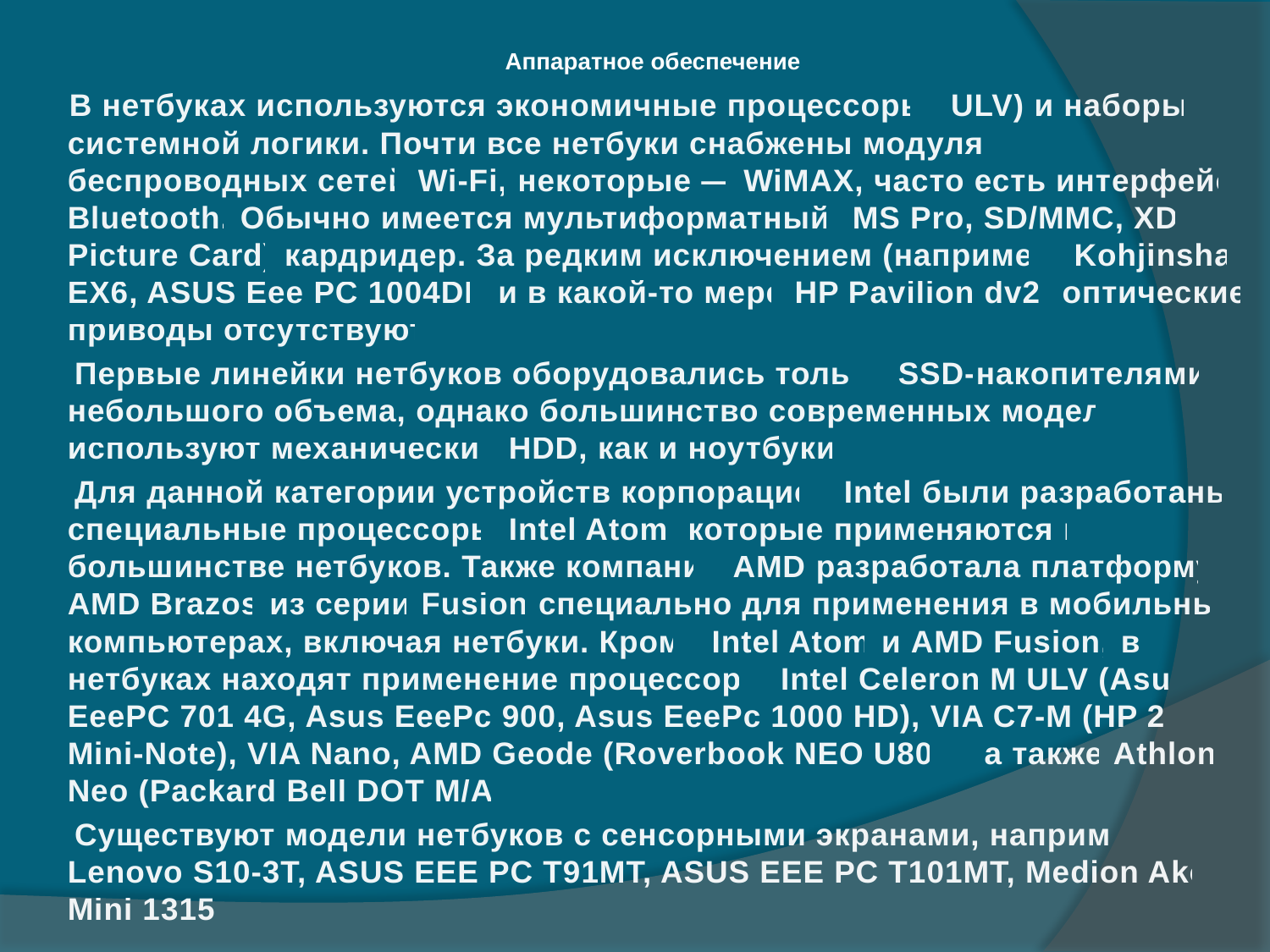

# Аппаратное обеспечение
      В нетбуках используются экономичные процессоры (ULV) и наборы системной логики. Почти все нетбуки снабжены модулями беспроводных сетей Wi-Fi, некоторые — WiMAX, часто есть интерфейс Bluetooth. Обычно имеется мультиформатный (MS Pro, SD/MMC, XD-Picture Card) кардридер. За редким исключением (например, Kohjinsha EX6, ASUS Eee PC 1004DN и в какой-то мере HP Pavilion dv2) оптические приводы отсутствуют.
      Первые линейки нетбуков оборудовались только SSD-накопителями небольшого объема, однако большинство современных моделей используют механические HDD, как и ноутбуки.
      Для данной категории устройств корпорацией Intel были разработаны специальные процессоры Intel Atom, которые применяются в большинстве нетбуков. Также компания AMD разработала платформу AMD Brazos из серии Fusion специально для применения в мобильных компьютерах, включая нетбуки. Кроме Intel Atom и AMD Fusion, в нетбуках находят применение процессоры Intel Celeron M ULV (Asus EeePC 701 4G, Asus EeePc 900, Asus EeePc 1000 HD), VIA C7-M (HP 2133 Mini-Note), VIA Nano, AMD Geode (Roverbook NEO U800), а также Athlon Neo (Packard Bell DOT M/A).
      Существуют модели нетбуков с сенсорными экранами, например, Lenovo S10-3T, ASUS EEE PC T91MT, ASUS EEE PC T101MT, Medion Akoya Mini 1315.